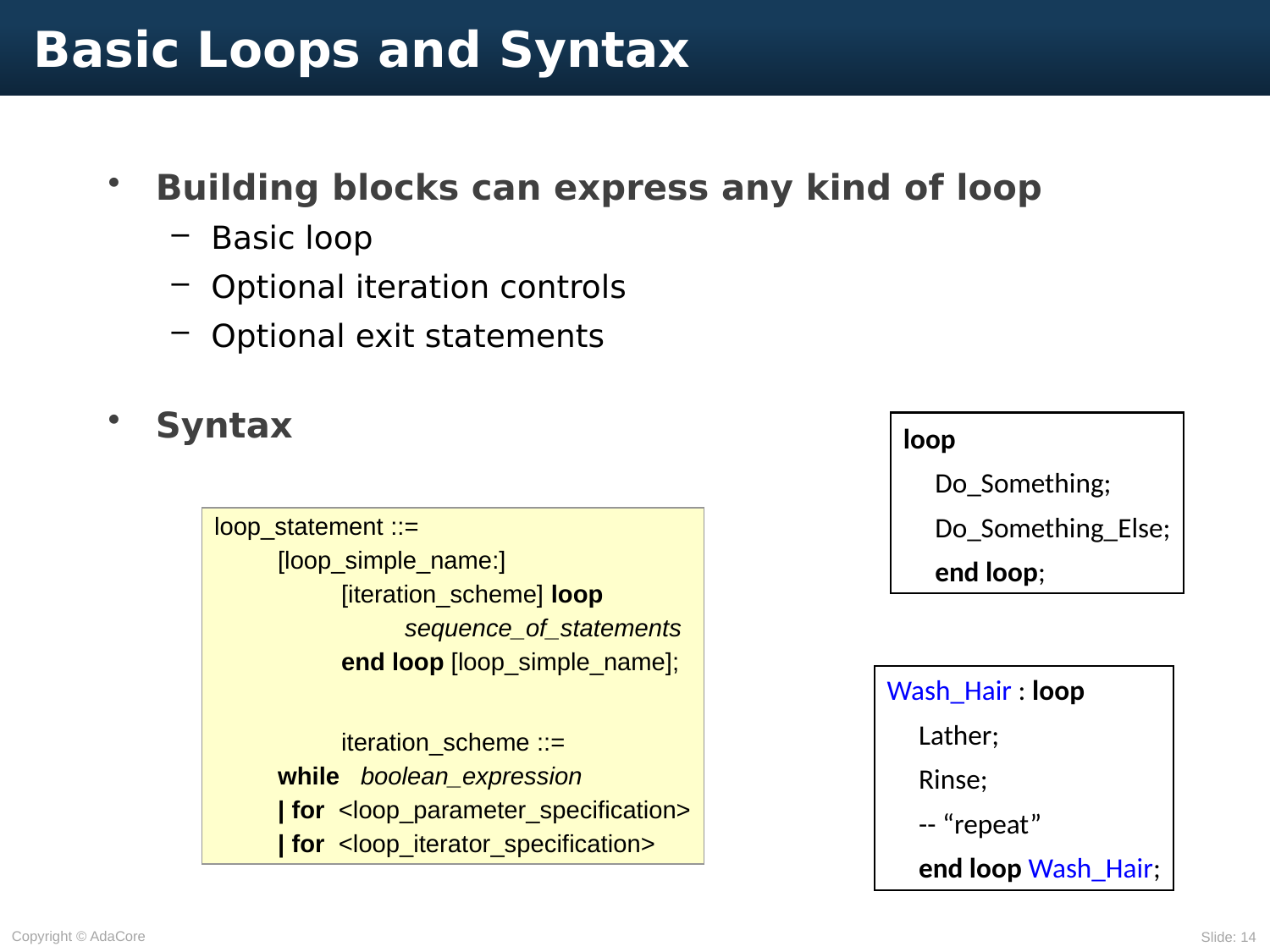

# Basic Loops and Syntax
Building blocks can express any kind of loop
Basic loop
Optional iteration controls
Optional exit statements
Syntax
loop
Do_Something;
Do_Something_Else;
end loop;
loop_statement ::=
[loop_simple_name:]
[iteration_scheme] loop
sequence_of_statements
end loop [loop_simple_name];

iteration_scheme ::=
while   boolean_expression
| for  <loop_parameter_specification>
| for  <loop_iterator_specification>
Wash_Hair : loop
Lather;
Rinse;
-- “repeat”
end loop Wash_Hair;